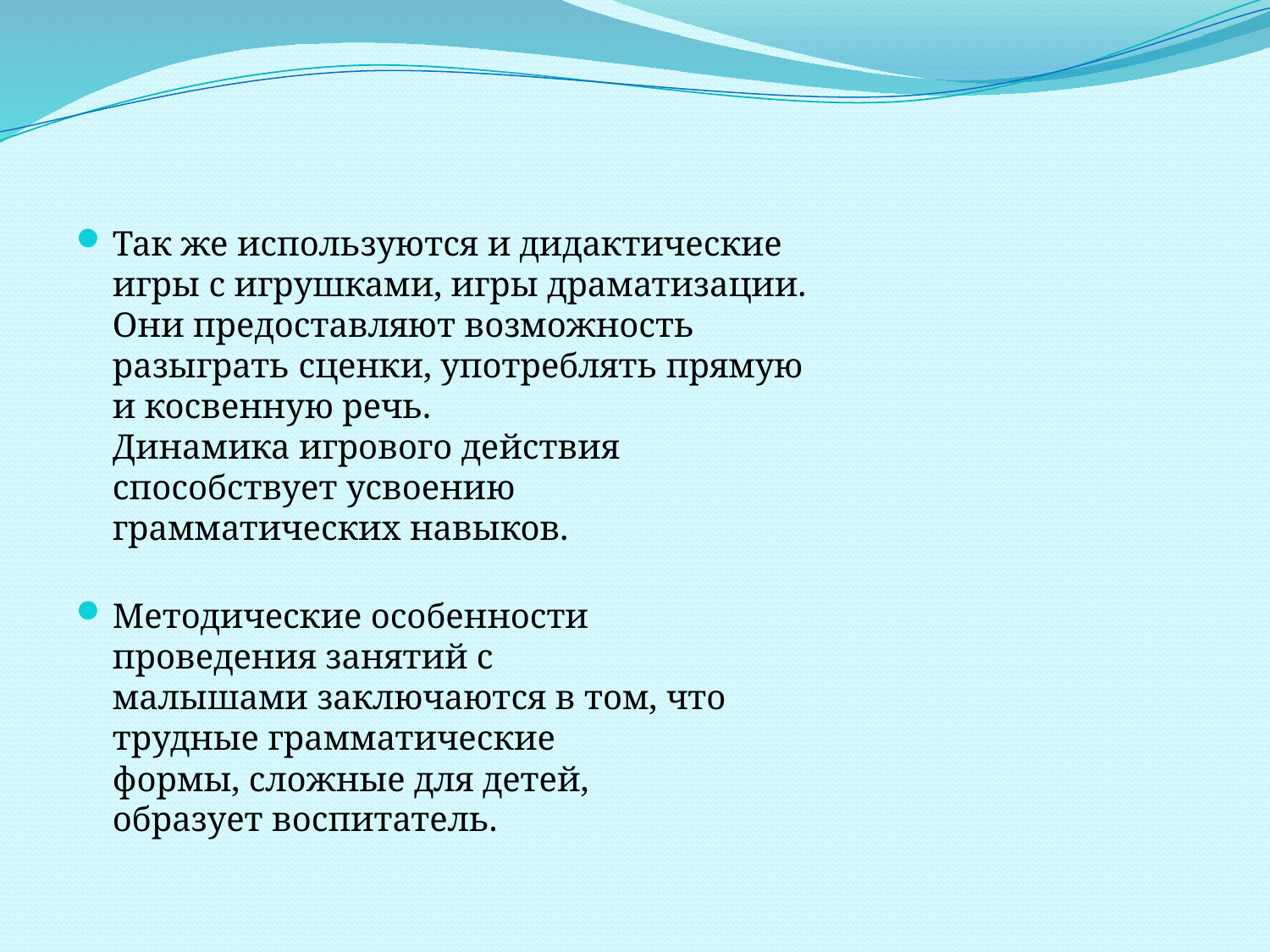

Так же используются и дидактические
игры с игрушками, игры драматизации.
Они предоставляют возможность
разыграть сценки, употреблять прямую
и косвенную речь.
Динамика игрового действия
способствует усвоению
грамматических навыков.
Методические особенности
проведения занятий с
малышами заключаются в том, что
трудные грамматические
формы, сложные для детей,
образует воспитатель.